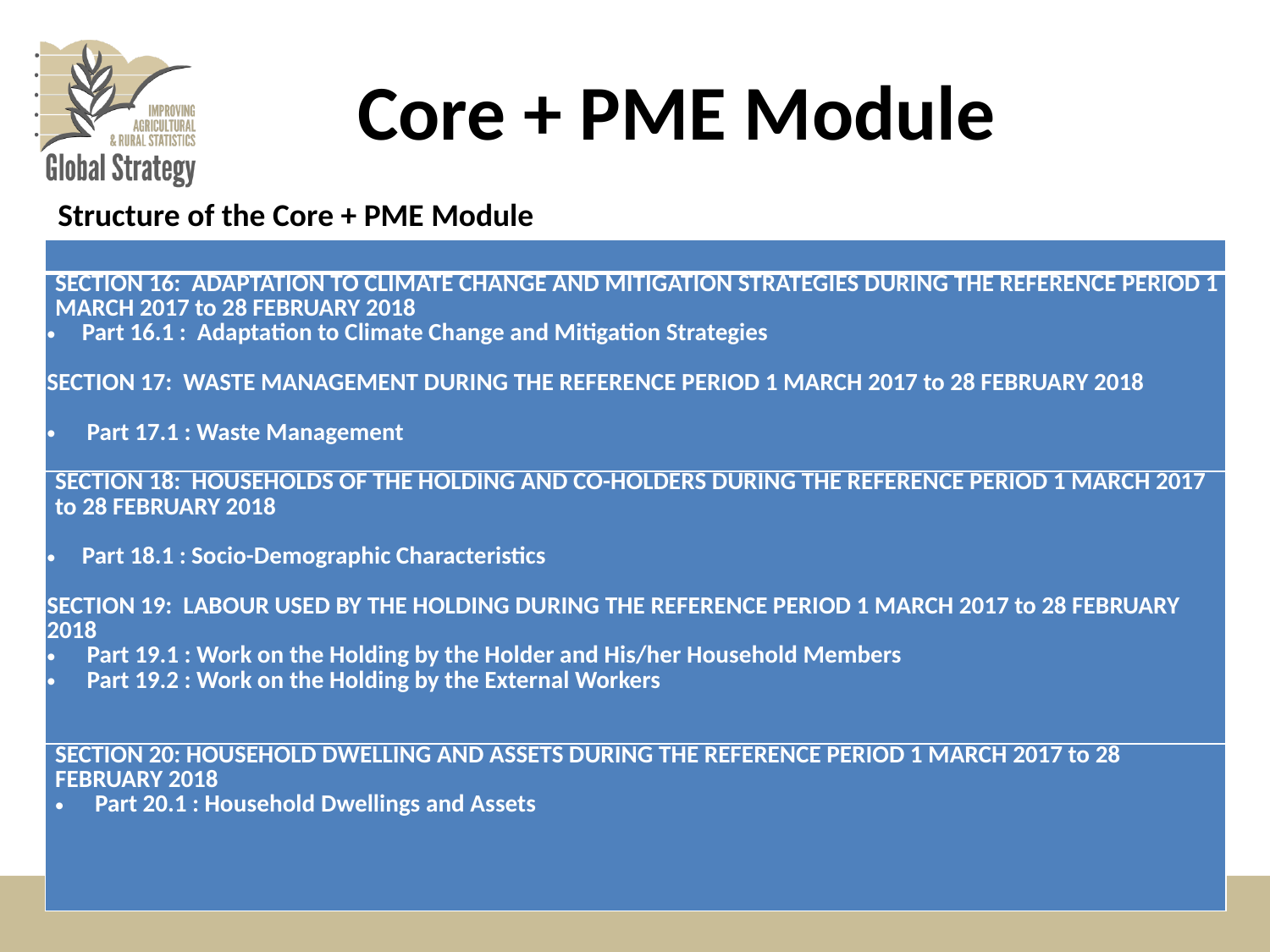

# Core + PME Module
Structure of the Core + PME Module
|  |
| --- |
| SECTION 16: ADAPTATION TO CLIMATE CHANGE AND MITIGATION STRATEGIES DURING THE REFERENCE PERIOD 1 MARCH 2017 to 28 FEBRUARY 2018 Part 16.1 : Adaptation to Climate Change and Mitigation Strategies SECTION 17: WASTE MANAGEMENT DURING THE REFERENCE PERIOD 1 MARCH 2017 to 28 FEBRUARY 2018 Part 17.1 : Waste Management |
| SECTION 18: HOUSEHOLDS OF THE HOLDING AND CO-HOLDERS DURING THE REFERENCE PERIOD 1 MARCH 2017 to 28 FEBRUARY 2018 Part 18.1 : Socio-Demographic Characteristics SECTION 19: LABOUR USED BY THE HOLDING DURING THE REFERENCE PERIOD 1 MARCH 2017 to 28 FEBRUARY 2018 Part 19.1 : Work on the Holding by the Holder and His/her Household Members Part 19.2 : Work on the Holding by the External Workers |
| SECTION 20: HOUSEHOLD DWELLING AND ASSETS DURING THE REFERENCE PERIOD 1 MARCH 2017 to 28 FEBRUARY 2018 Part 20.1 : Household Dwellings and Assets |